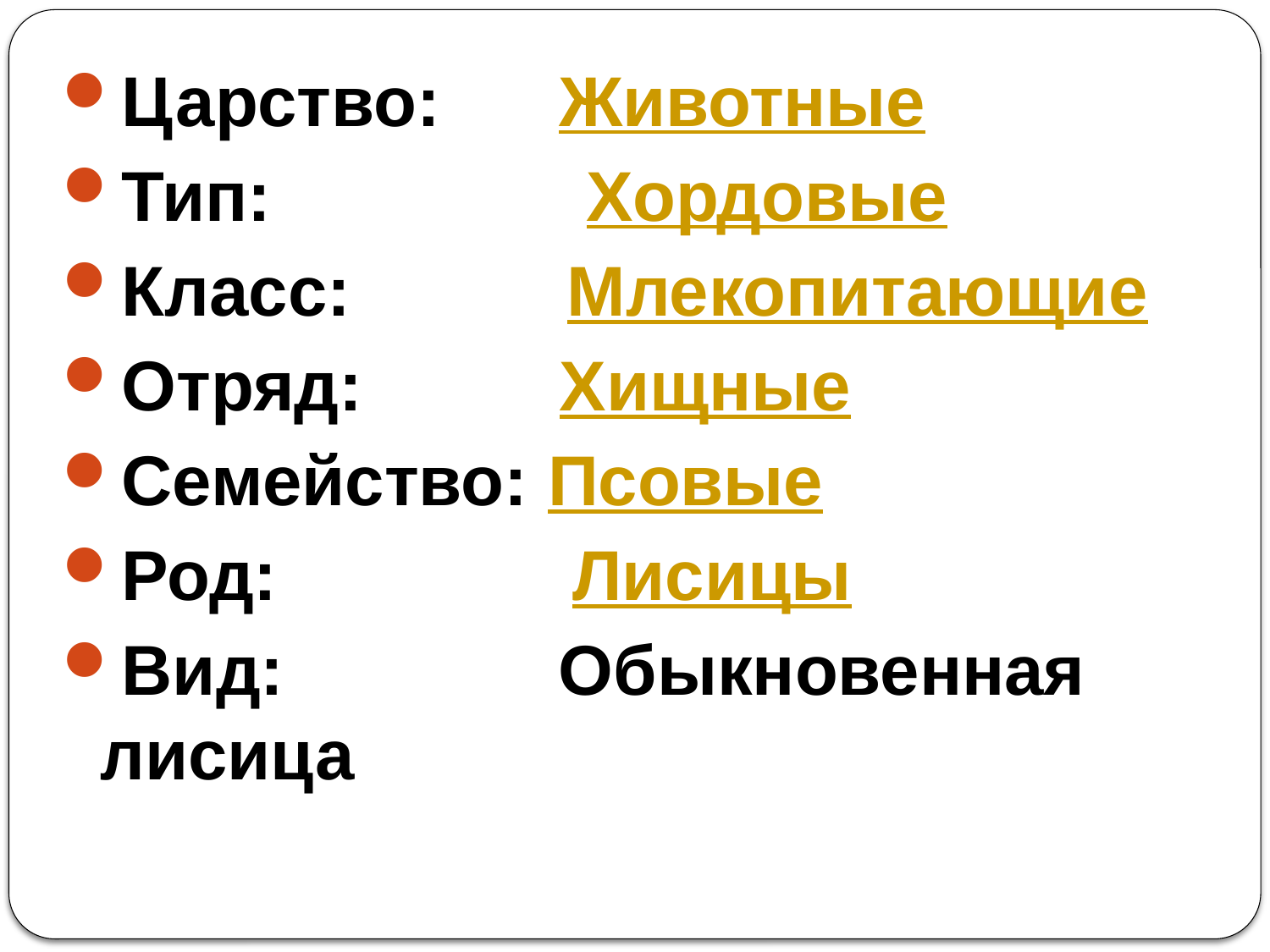

Царство:      Животные
Тип:                Хордовые
Класс:           Млекопитающие
Отряд:          Хищные
Семейство: Псовые
Род:               Лисицы
Вид:              Обыкновенная лисица